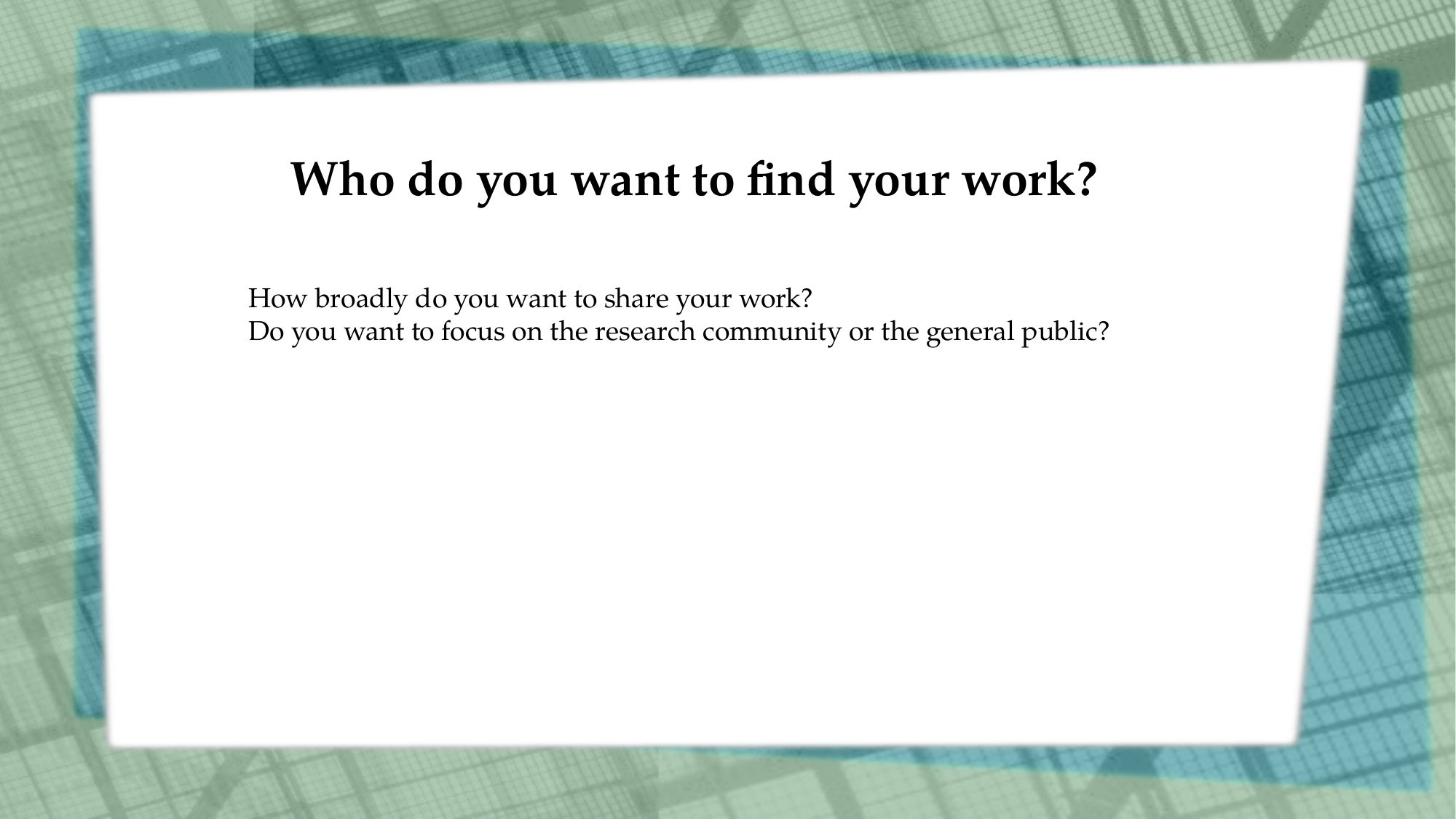

# Who do you want to find your work?

How broadly do you want to share your work?
Do you want to focus on the research community or the general public?